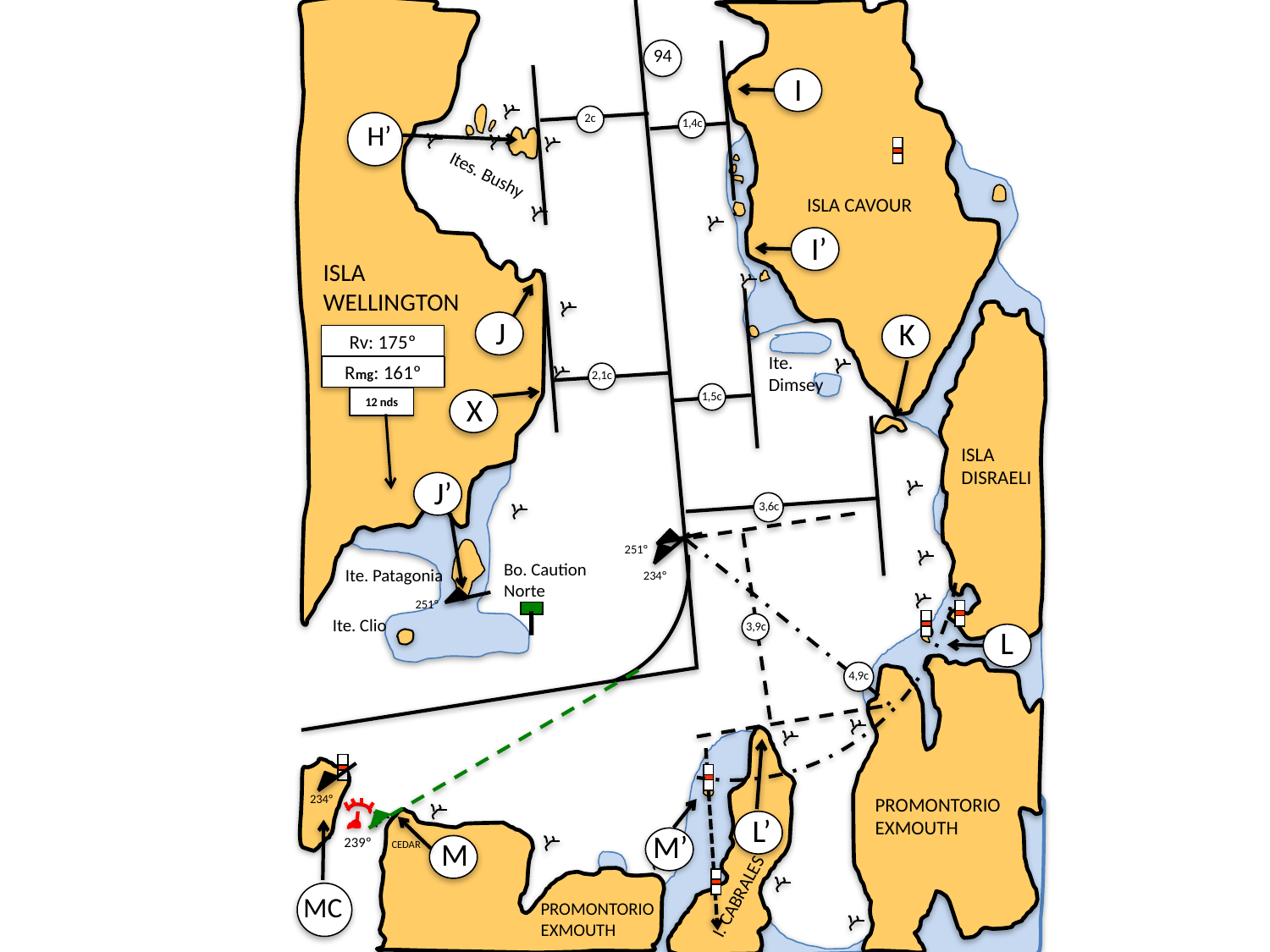

94

 I

 2c

 1,4c
H’

Ites. Bushy

ISLA CAVOUR

 I’

ISLA
WELLINGTON

 J
 K

Rv: 175º

Ite.
Dimsey
Rmg: 161º

 2,1c

 1,5c
X

12 nds

ISLA
DISRAELI

 J’

 3,6c

251º

Bo. Caution
Norte
Ite. Patagonia
234º
251º

Ite. Clio

 3,9c

 L

 4,9c

234º

PROMONTORIO
EXMOUTH

L’

MC
 M’
239º

 M
CEDAR

I. CABRALES
PROMONTORIO
EXMOUTH